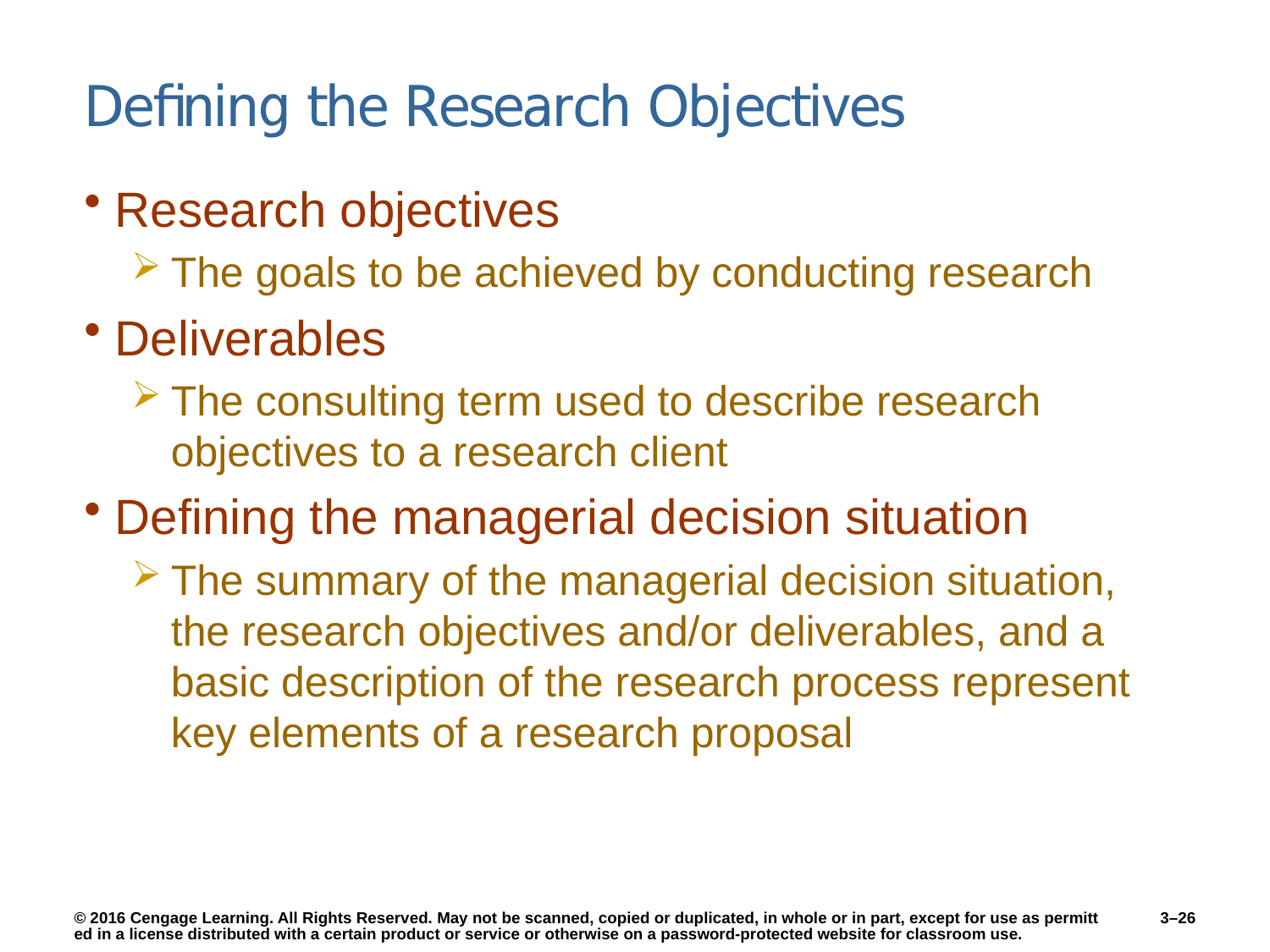

# Defining the Research Objectives
Research objectives
The goals to be achieved by conducting research
Deliverables
The consulting term used to describe research objectives to a research client
Defining the managerial decision situation
The summary of the managerial decision situation, the research objectives and/or deliverables, and a basic description of the research process represent key elements of a research proposal
3–26
© 2016 Cengage Learning. All Rights Reserved. May not be scanned, copied or duplicated, in whole or in part, except for use as permitted in a license distributed with a certain product or service or otherwise on a password-protected website for classroom use.